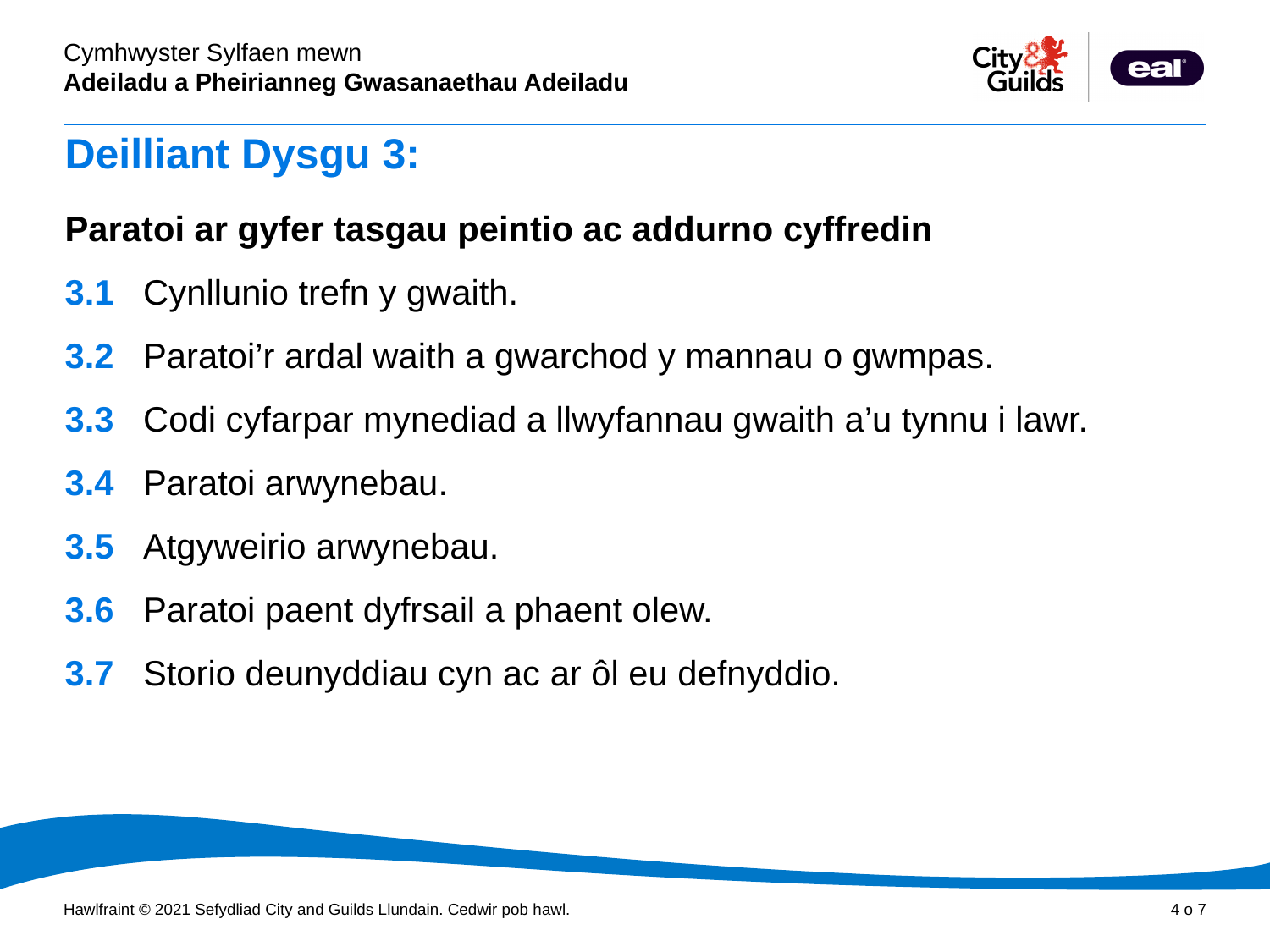

# Deilliant Dysgu 3:
Paratoi ar gyfer tasgau peintio ac addurno cyffredin
3.1   Cynllunio trefn y gwaith.
3.2   Paratoi’r ardal waith a gwarchod y mannau o gwmpas.
3.3   Codi cyfarpar mynediad a llwyfannau gwaith a’u tynnu i lawr.
3.4   Paratoi arwynebau.
3.5   Atgyweirio arwynebau.
3.6   Paratoi paent dyfrsail a phaent olew.
3.7   Storio deunyddiau cyn ac ar ôl eu defnyddio.